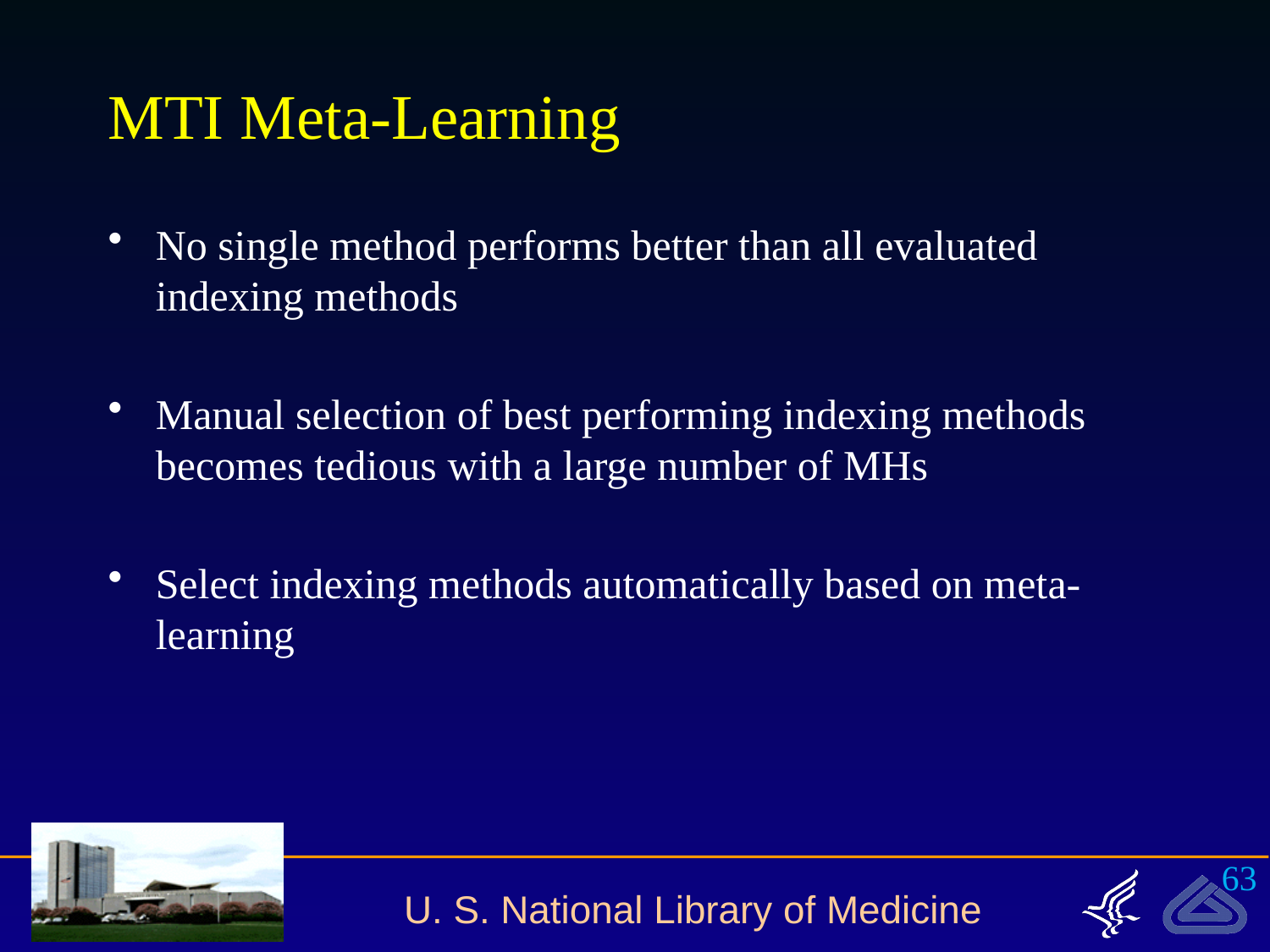

# MTI Meta-Learning
No single method performs better than all evaluated indexing methods

Manual selection of best performing indexing methods becomes tedious with a large number of MHs

Select indexing methods automatically based on meta-learning

63